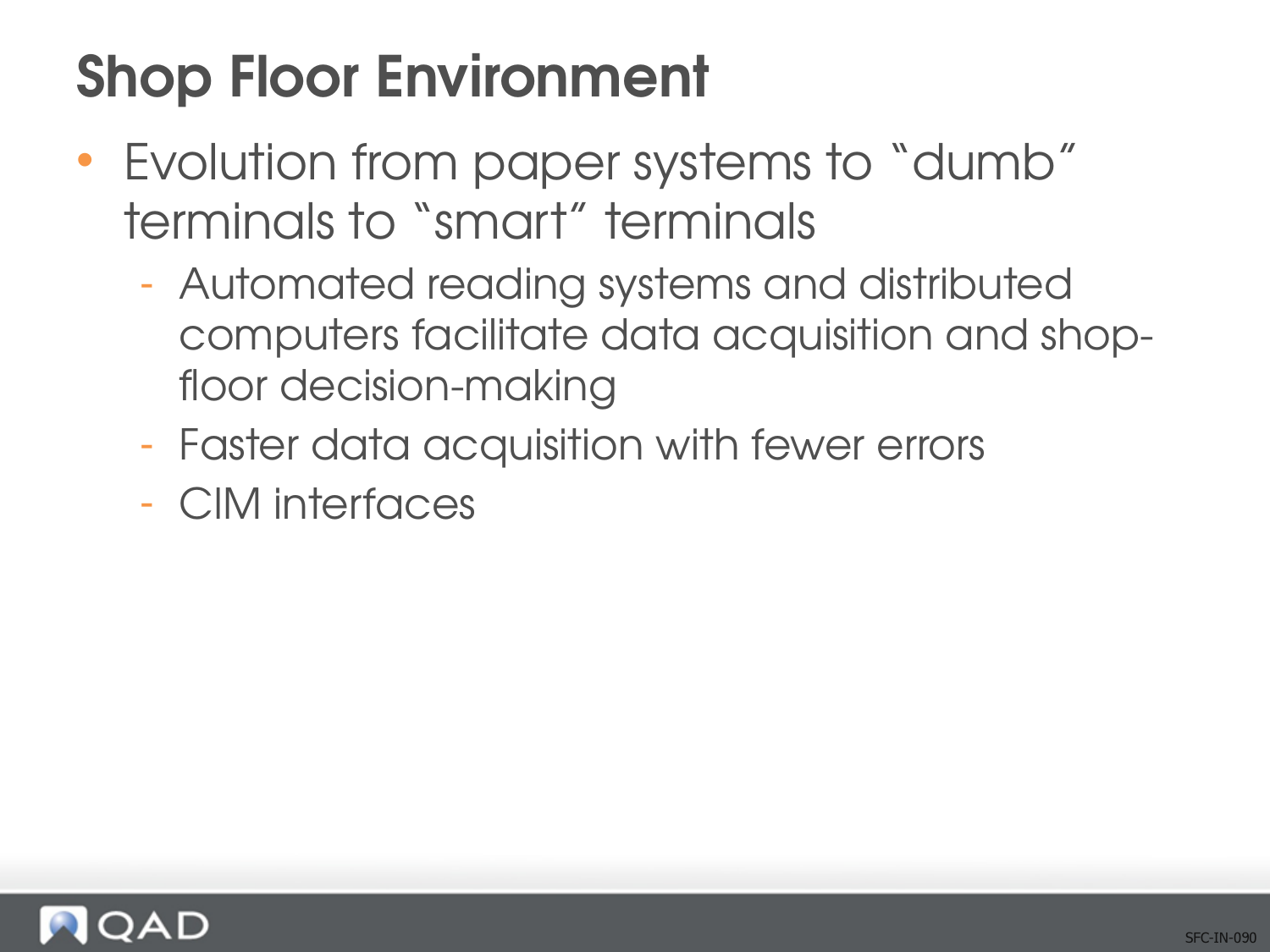

# Shop Floor Environment
Evolution from paper systems to “dumb” terminals to “smart” terminals
Automated reading systems and distributed computers facilitate data acquisition and shop-floor decision-making
Faster data acquisition with fewer errors
CIM interfaces
SFC-IN-090